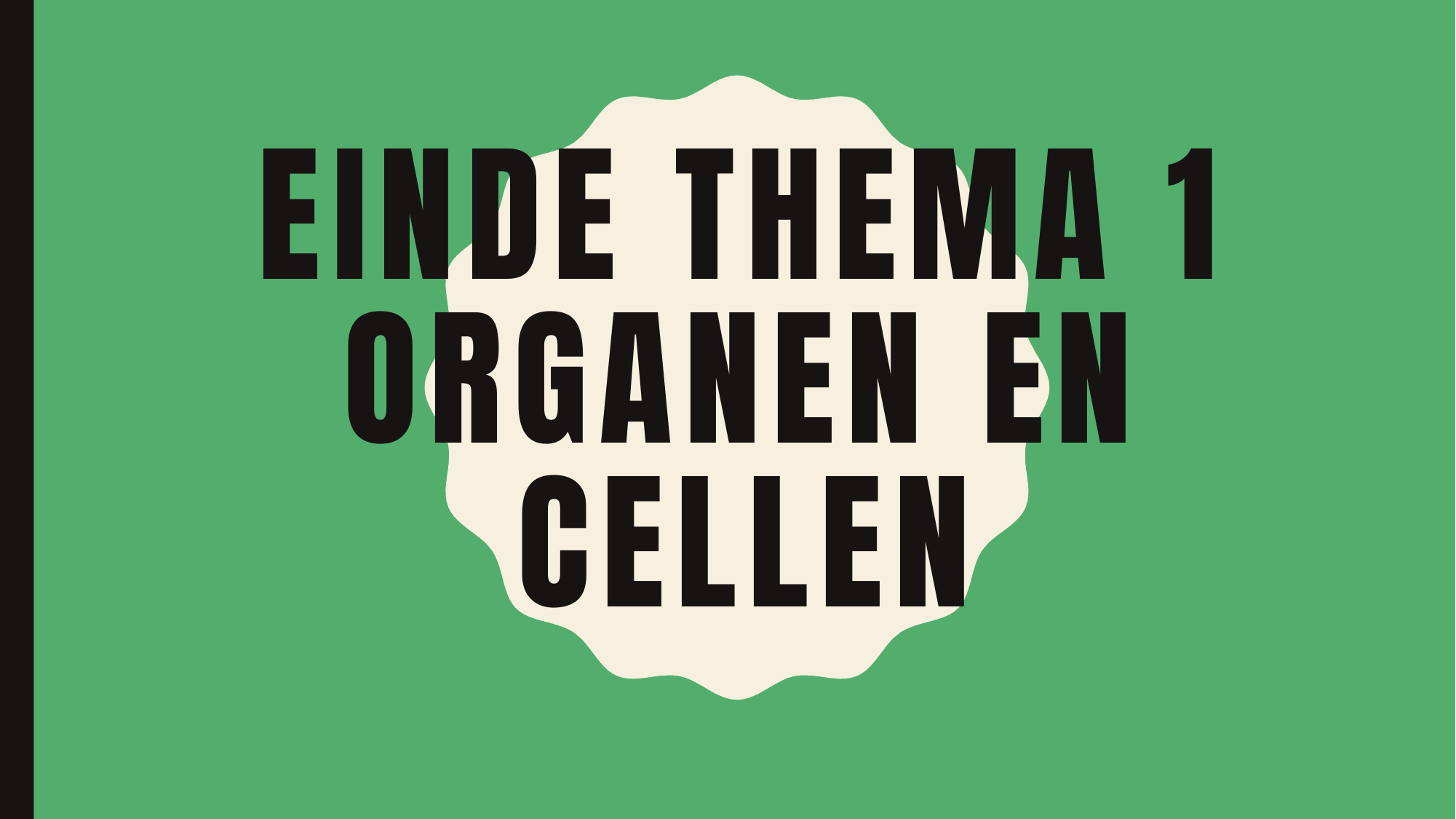

# Einde thema 1 organen en cellen